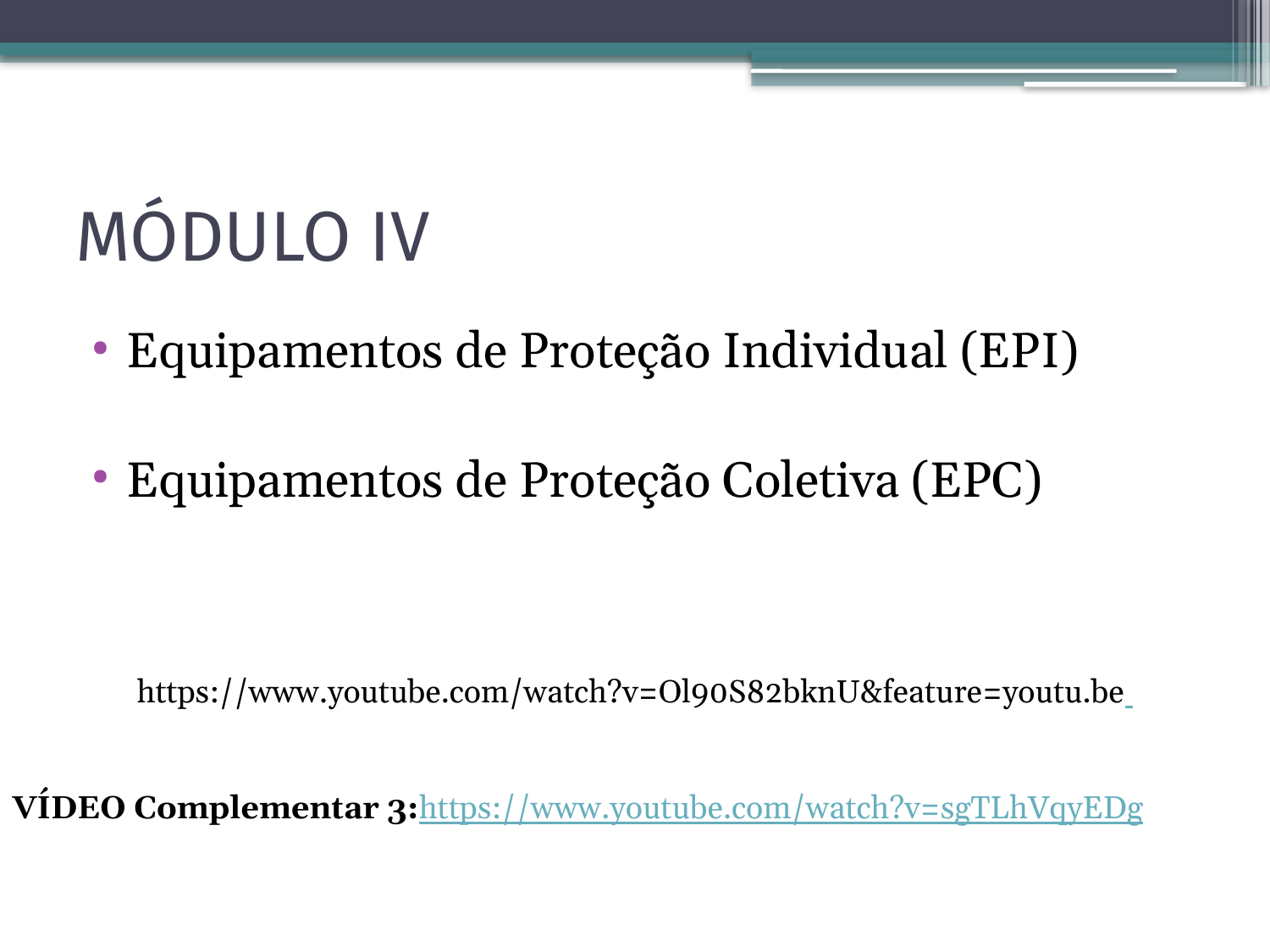

# MÓDULO IV
Equipamentos de Proteção Individual (EPI)

Equipamentos de Proteção Coletiva (EPC)

https://www.youtube.com/watch?v=Ol90S82bknU&feature=youtu.be

VÍDEO Complementar 3:https://www.youtube.com/watch?v=sgTLhVqyEDg